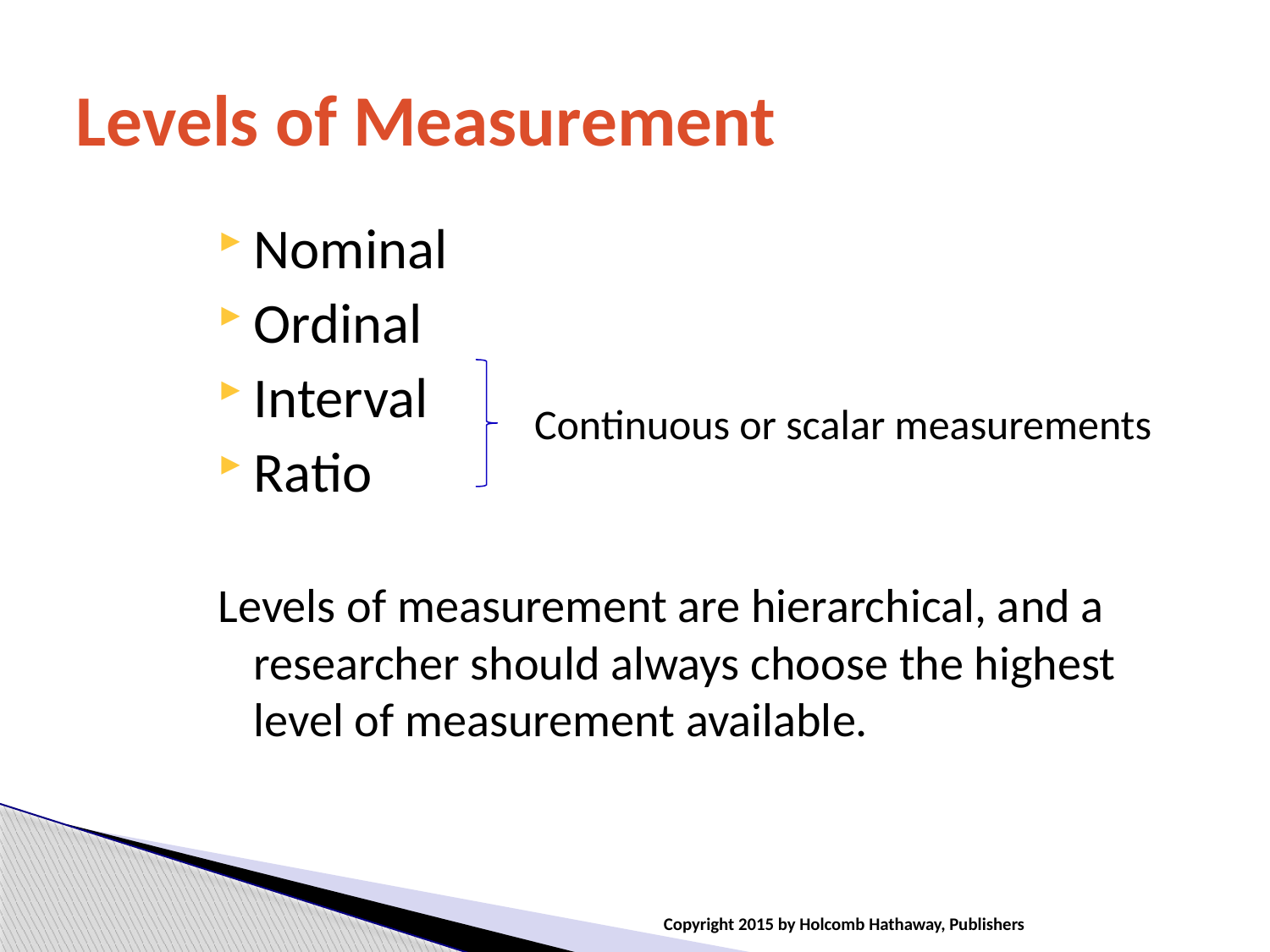

# Levels of Measurement
Nominal
Ordinal
Interval
Ratio

Levels of measurement are hierarchical, and a researcher should always choose the highest level of measurement available.

Continuous or scalar measurements
Copyright 2015 by Holcomb Hathaway, Publishers